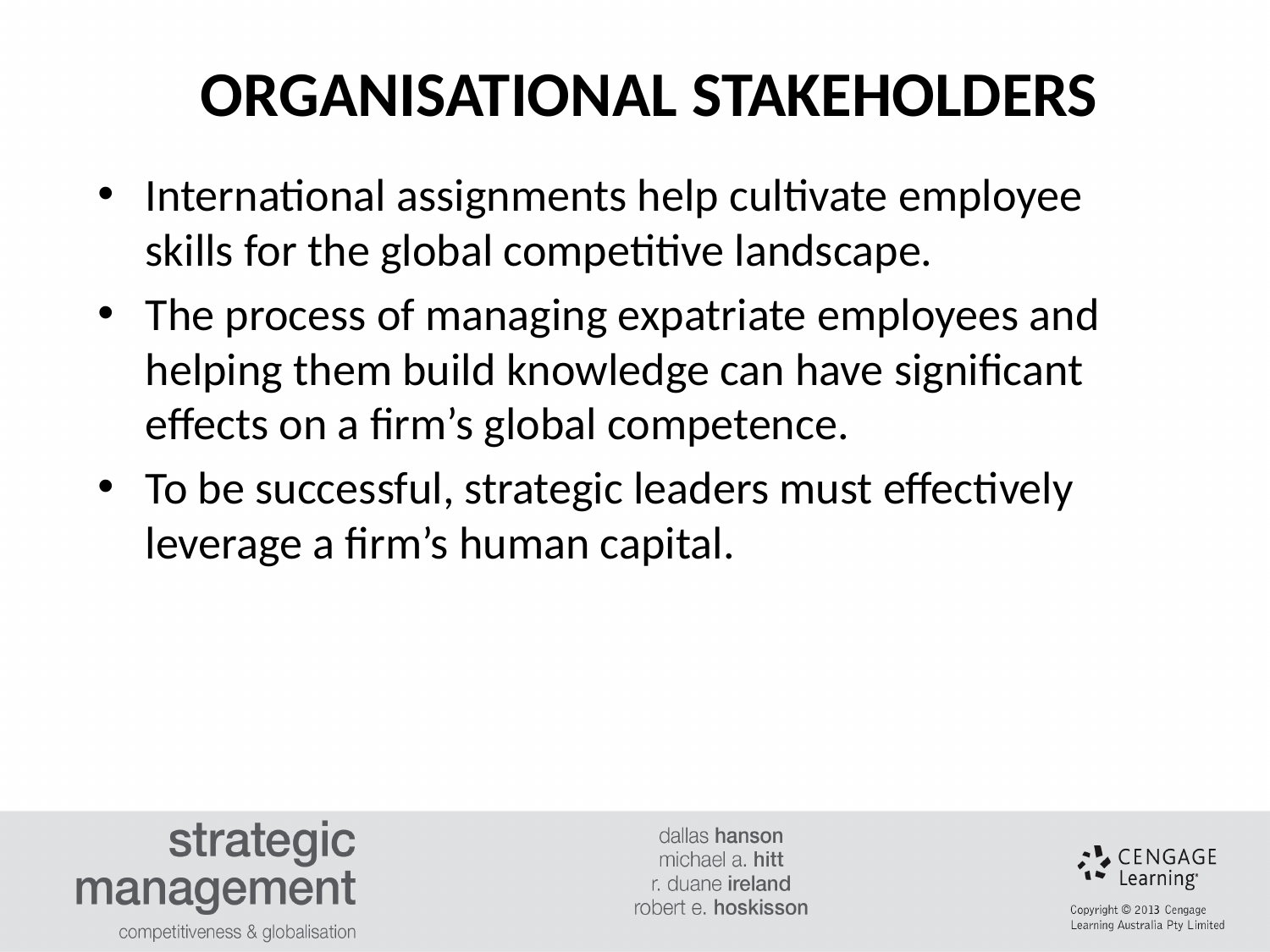

ORGANISATIONAL STAKEHOLDERS
#
International assignments help cultivate employee skills for the global competitive landscape.
The process of managing expatriate employees and helping them build knowledge can have significant effects on a firm’s global competence.
To be successful, strategic leaders must effectively leverage a firm’s human capital.